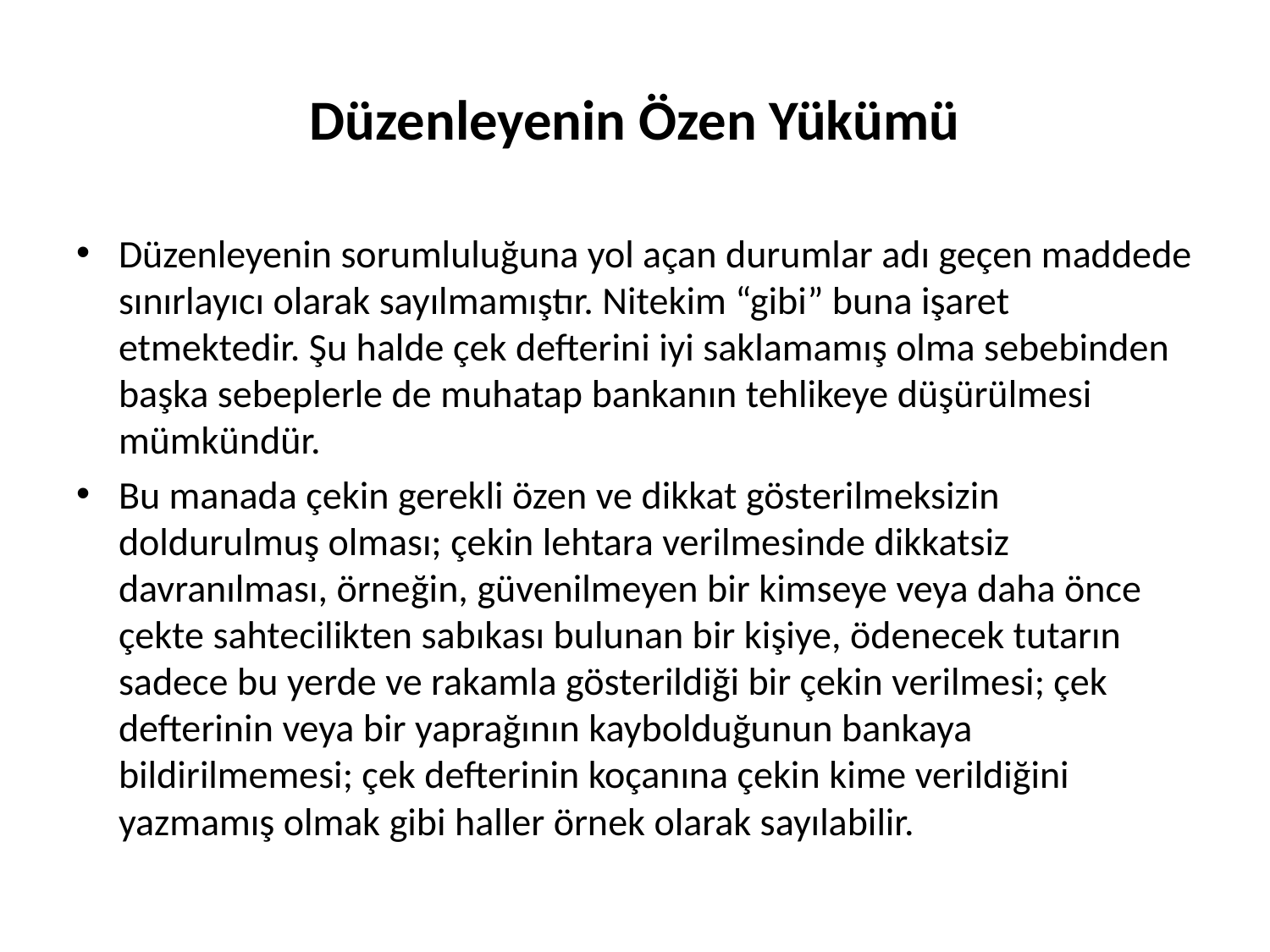

# Düzenleyenin Özen Yükümü
Düzenleyenin sorumluluğuna yol açan durumlar adı geçen maddede sınırlayıcı olarak sayılmamıştır. Nitekim “gibi” buna işaret etmektedir. Şu halde çek defterini iyi saklamamış olma sebebinden başka sebeplerle de muhatap bankanın tehlikeye düşürülmesi mümkündür.
Bu manada çekin gerekli özen ve dikkat gösterilmeksizin doldurulmuş olması; çekin lehtara verilmesinde dikkatsiz davranılması, örneğin, güvenilmeyen bir kimseye veya daha önce çekte sahtecilikten sabıkası bulunan bir kişiye, ödenecek tutarın sadece bu yerde ve rakamla gösterildiği bir çekin verilmesi; çek defterinin veya bir yaprağının kaybolduğunun bankaya bildirilmemesi; çek defterinin koçanına çekin kime verildiğini yazmamış olmak gibi haller örnek olarak sayılabilir.